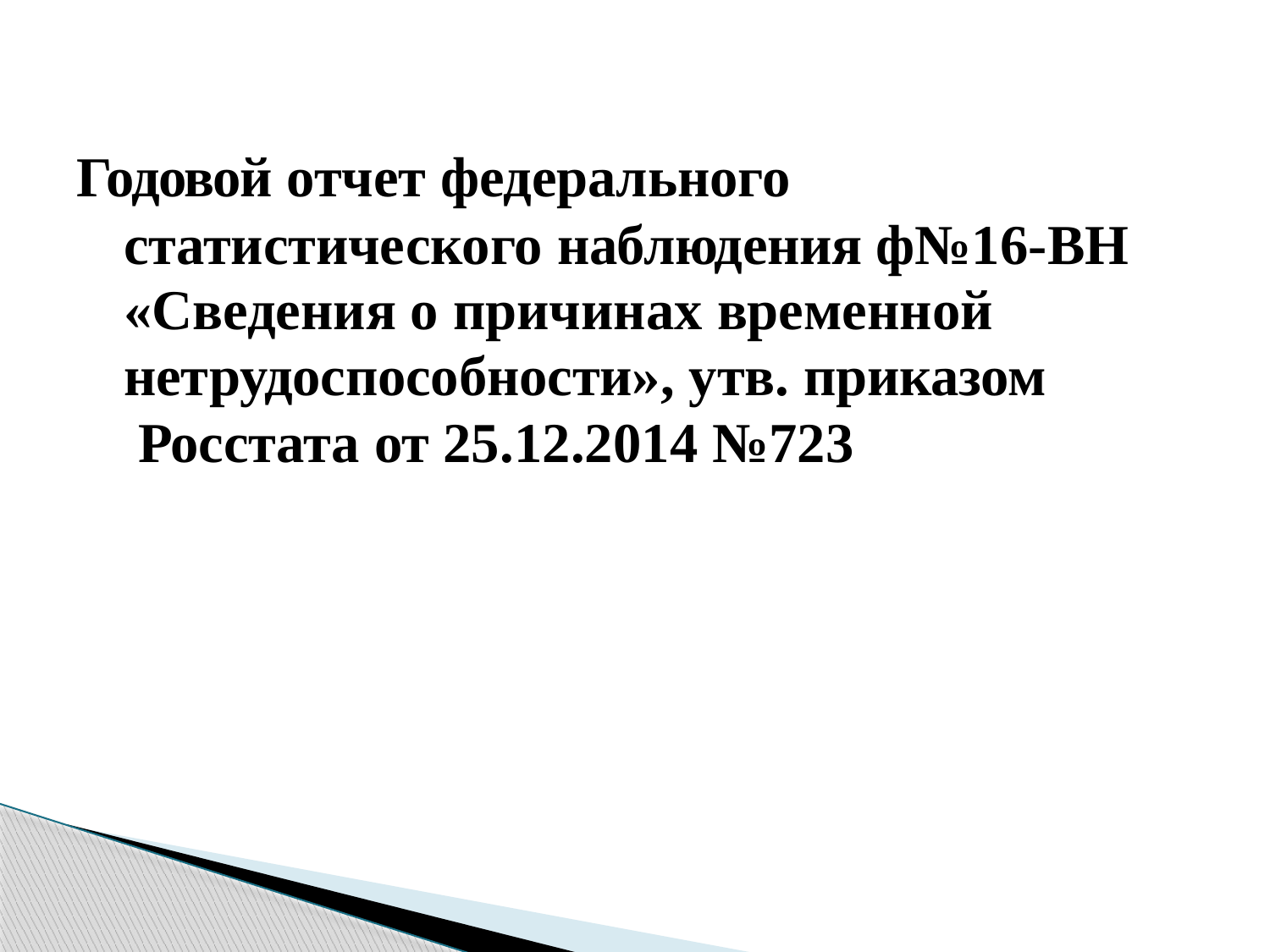

Годовой отчет федерального
статистического наблюдения ф№16-ВН
«Сведения о причинах временной  нетрудоспособности», утв. приказом  Росстата от 25.12.2014 №723